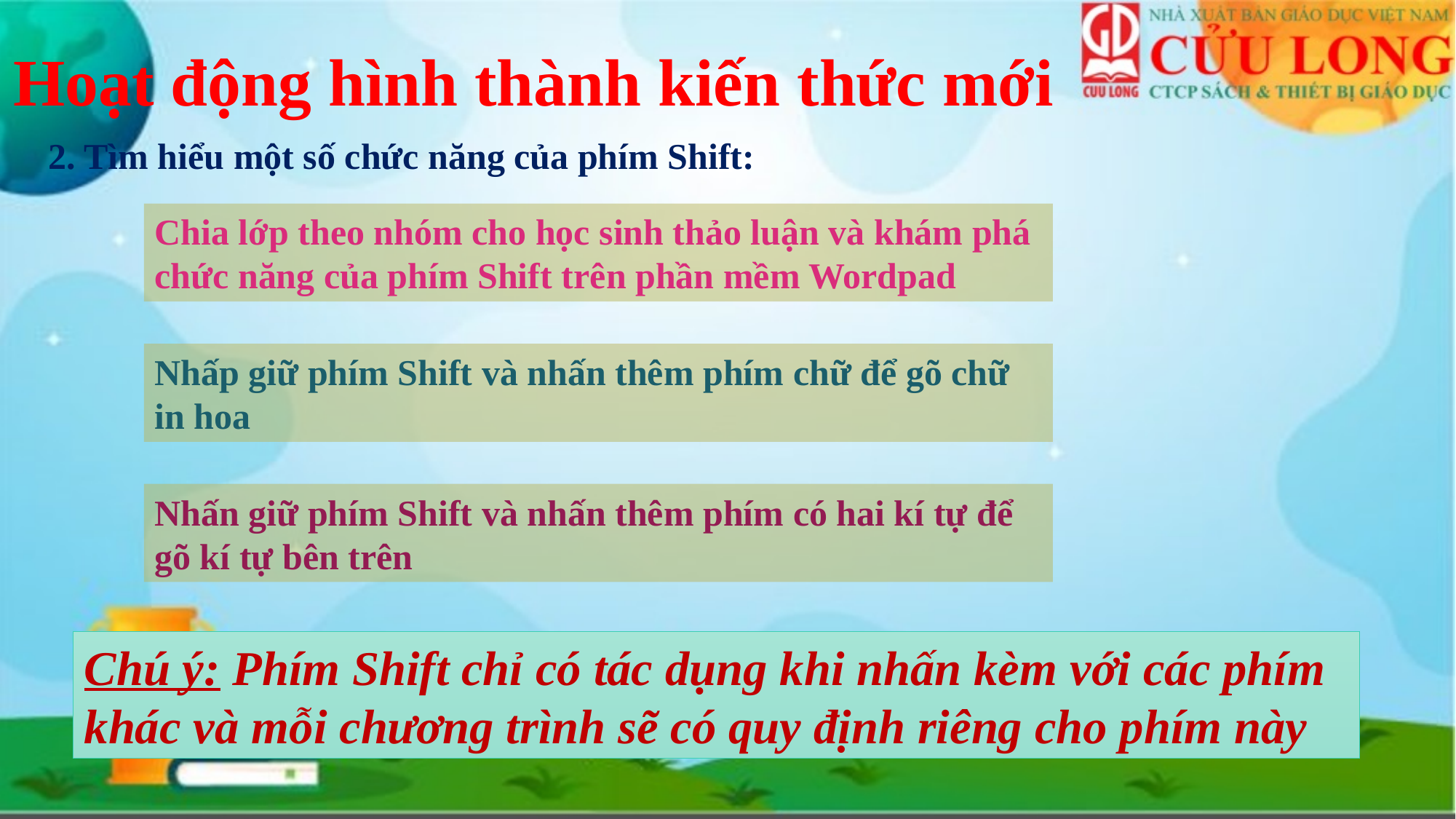

# Hoạt động hình thành kiến thức mới
2. Tìm hiểu một số chức năng của phím Shift:
Chia lớp theo nhóm cho học sinh thảo luận và khám phá chức năng của phím Shift trên phần mềm Wordpad
Nhấp giữ phím Shift và nhấn thêm phím chữ để gõ chữ in hoa
Nhấn giữ phím Shift và nhấn thêm phím có hai kí tự để gõ kí tự bên trên
Chú ý: Phím Shift chỉ có tác dụng khi nhấn kèm với các phím khác và mỗi chương trình sẽ có quy định riêng cho phím này